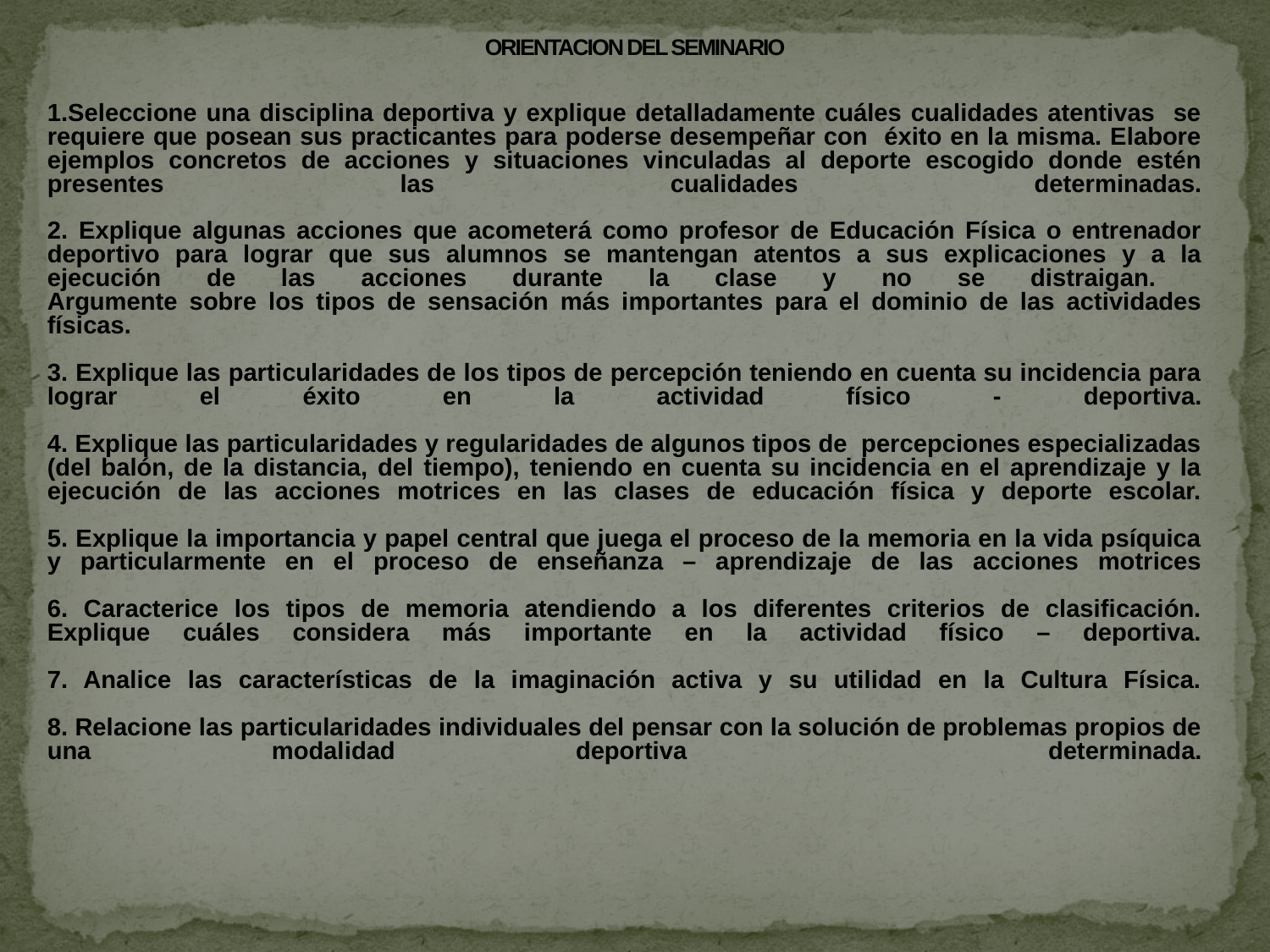

# ORIENTACION DEL SEMINARIO
1.Seleccione una disciplina deportiva y explique detalladamente cuáles cualidades atentivas  se requiere que posean sus practicantes para poderse desempeñar con  éxito en la misma. Elabore ejemplos concretos de acciones y situaciones vinculadas al deporte escogido donde estén presentes las cualidades determinadas.
2. Explique algunas acciones que acometerá como profesor de Educación Física o entrenador deportivo para lograr que sus alumnos se mantengan atentos a sus explicaciones y a la ejecución de las acciones durante la clase y no se distraigan.
Argumente sobre los tipos de sensación más importantes para el dominio de las actividades físicas.
3. Explique las particularidades de los tipos de percepción teniendo en cuenta su incidencia para lograr el éxito en la actividad físico - deportiva.
4. Explique las particularidades y regularidades de algunos tipos de  percepciones especializadas (del balón, de la distancia, del tiempo), teniendo en cuenta su incidencia en el aprendizaje y la ejecución de las acciones motrices en las clases de educación física y deporte escolar.
5. Explique la importancia y papel central que juega el proceso de la memoria en la vida psíquica y particularmente en el proceso de enseñanza – aprendizaje de las acciones motrices
6. Caracterice los tipos de memoria atendiendo a los diferentes criterios de clasificación. Explique cuáles considera más importante en la actividad físico – deportiva.
7. Analice las características de la imaginación activa y su utilidad en la Cultura Física.
8. Relacione las particularidades individuales del pensar con la solución de problemas propios de una modalidad deportiva  determinada.